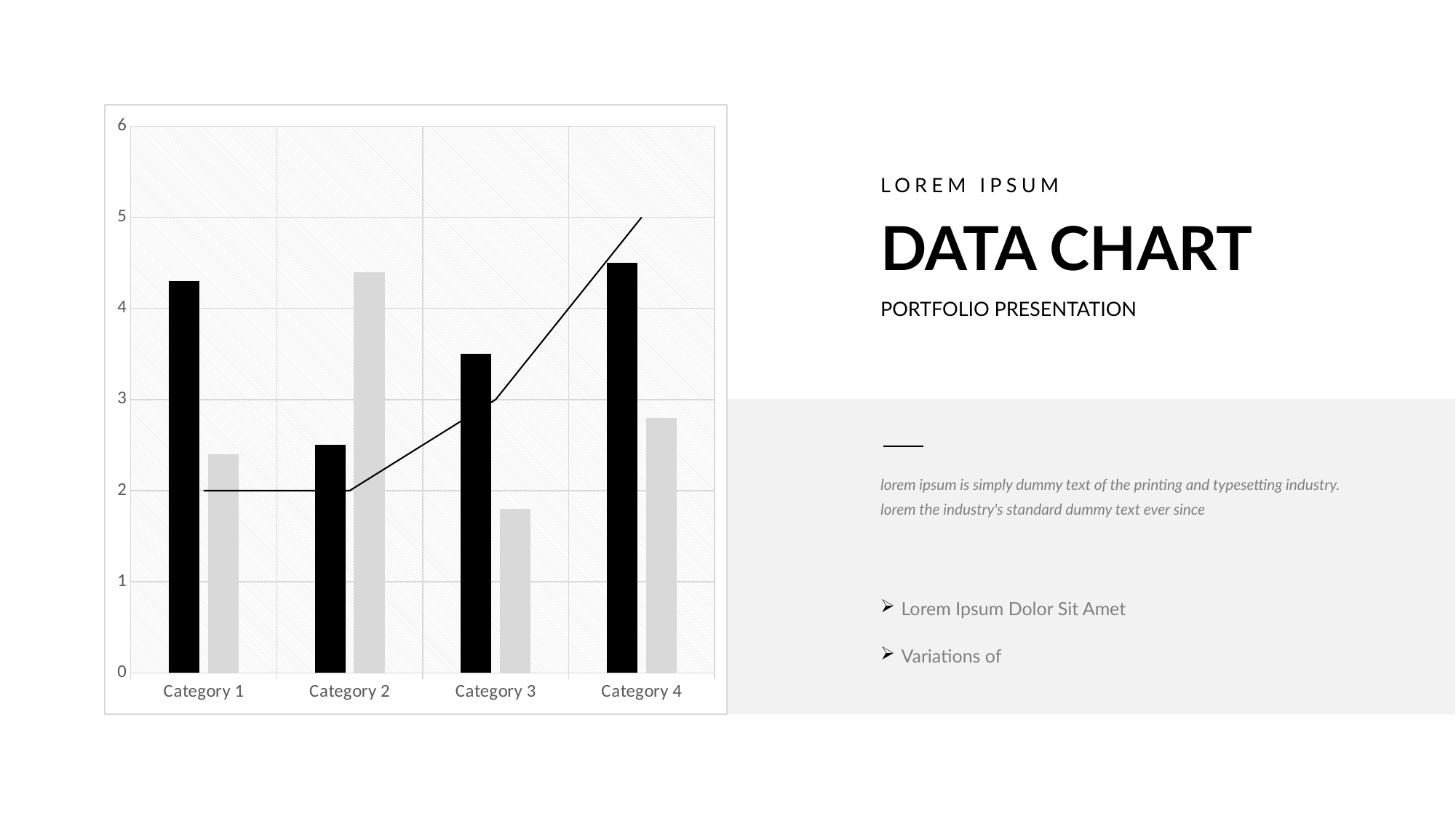

### Chart

| Category | Series 1 | Series 2 | Series 3 |
|---|---|---|---|
| Category 1 | 4.3 | 2.4 | 2.0 |
| Category 2 | 2.5 | 4.4 | 2.0 |
| Category 3 | 3.5 | 1.8 | 3.0 |
| Category 4 | 4.5 | 2.8 | 5.0 |
LOREM IPSUM
DATA CHART
PORTFOLIO PRESENTATION

lorem ipsum is simply dummy text of the printing and typesetting industry. lorem the industry's standard dummy text ever since
Lorem Ipsum Dolor Sit Amet
Variations of